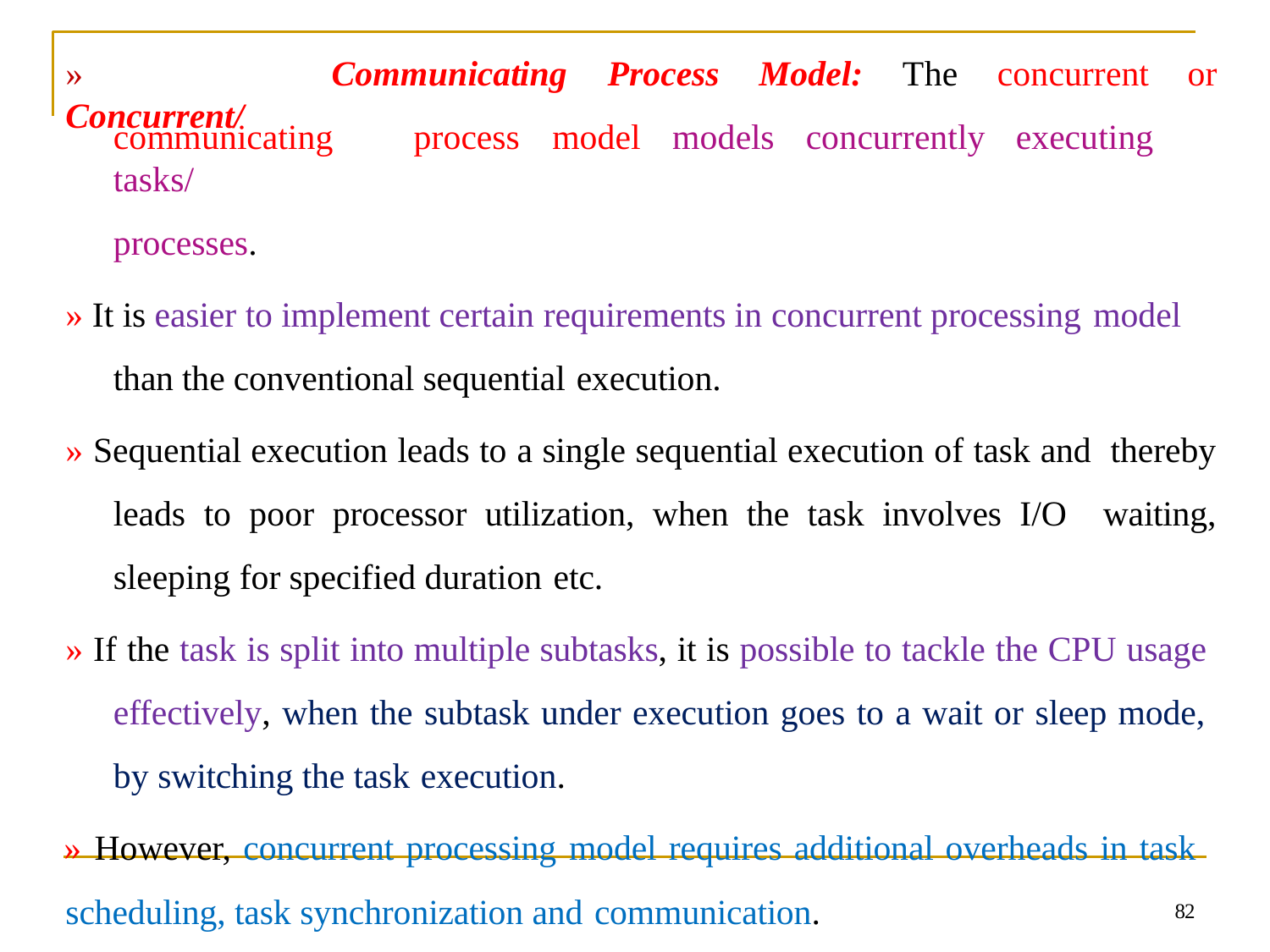

»	Concurrent/
Communicating	Process	Model:	The	concurrent	or
communicating	process	model	models	concurrently	executing	tasks/
processes.
» It is easier to implement certain requirements in concurrent processing model
than the conventional sequential execution.
» Sequential execution leads to a single sequential execution of task and  thereby leads to poor processor utilization, when the task involves I/O  waiting, sleeping for specified duration etc.
» If the task is split into multiple subtasks, it is possible to tackle the CPU usage  effectively, when the subtask under execution goes to a wait or sleep mode,  by switching the task execution.
» However, concurrent processing model requires additional overheads in task
scheduling, task synchronization and communication.
82